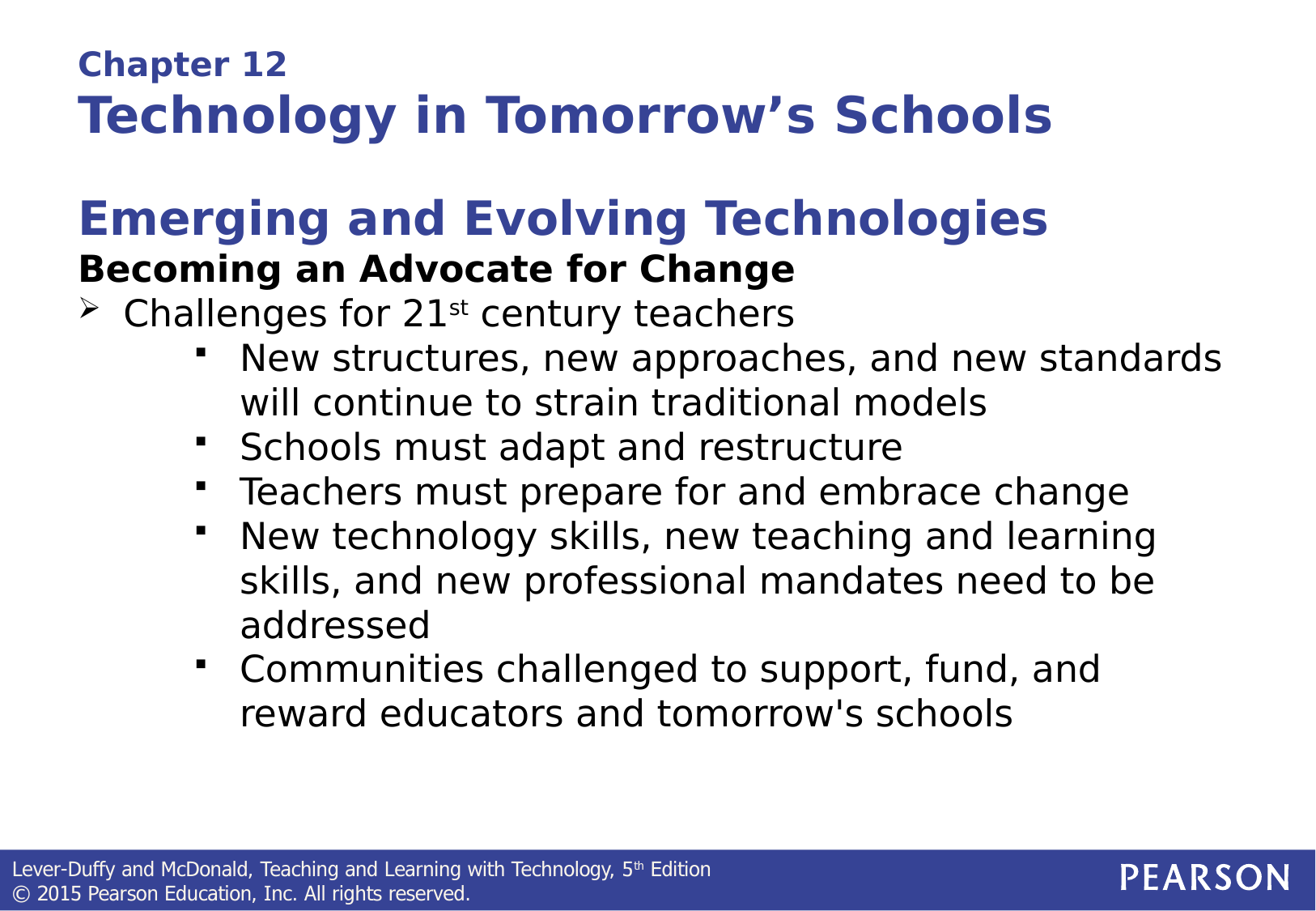

# Chapter 12 Technology in Tomorrow’s Schools
Emerging and Evolving Technologies
Becoming an Advocate for Change
Challenges for 21st century teachers
New structures, new approaches, and new standards will continue to strain traditional models
Schools must adapt and restructure
Teachers must prepare for and embrace change
New technology skills, new teaching and learning skills, and new professional mandates need to be addressed
Communities challenged to support, fund, and reward educators and tomorrow's schools